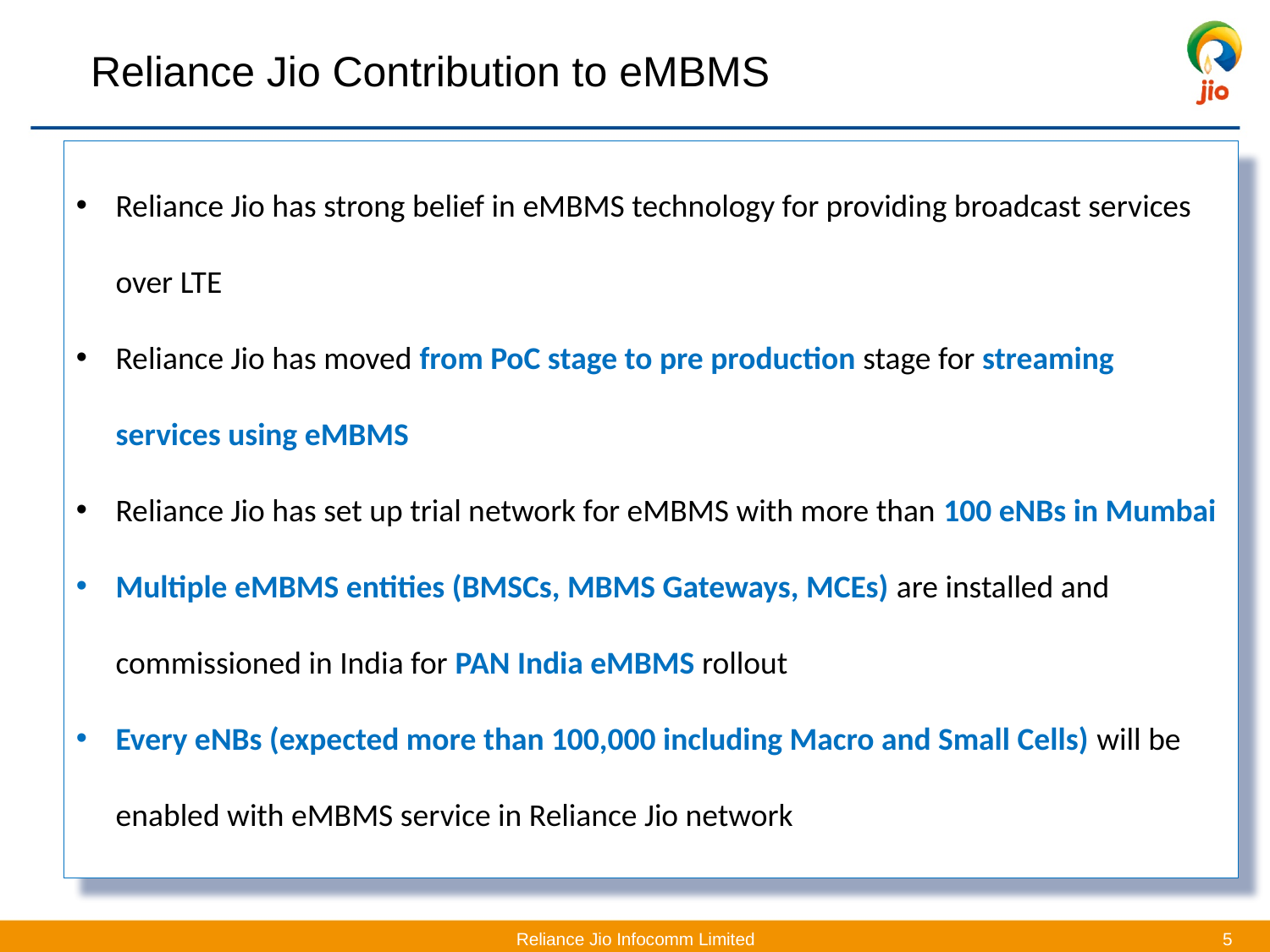

Reliance Jio Contribution to eMBMS
Reliance Jio has strong belief in eMBMS technology for providing broadcast services over LTE
Reliance Jio has moved from PoC stage to pre production stage for streaming services using eMBMS
Reliance Jio has set up trial network for eMBMS with more than 100 eNBs in Mumbai
Multiple eMBMS entities (BMSCs, MBMS Gateways, MCEs) are installed and commissioned in India for PAN India eMBMS rollout
Every eNBs (expected more than 100,000 including Macro and Small Cells) will be enabled with eMBMS service in Reliance Jio network
Reliance Jio Infocomm Limited
5